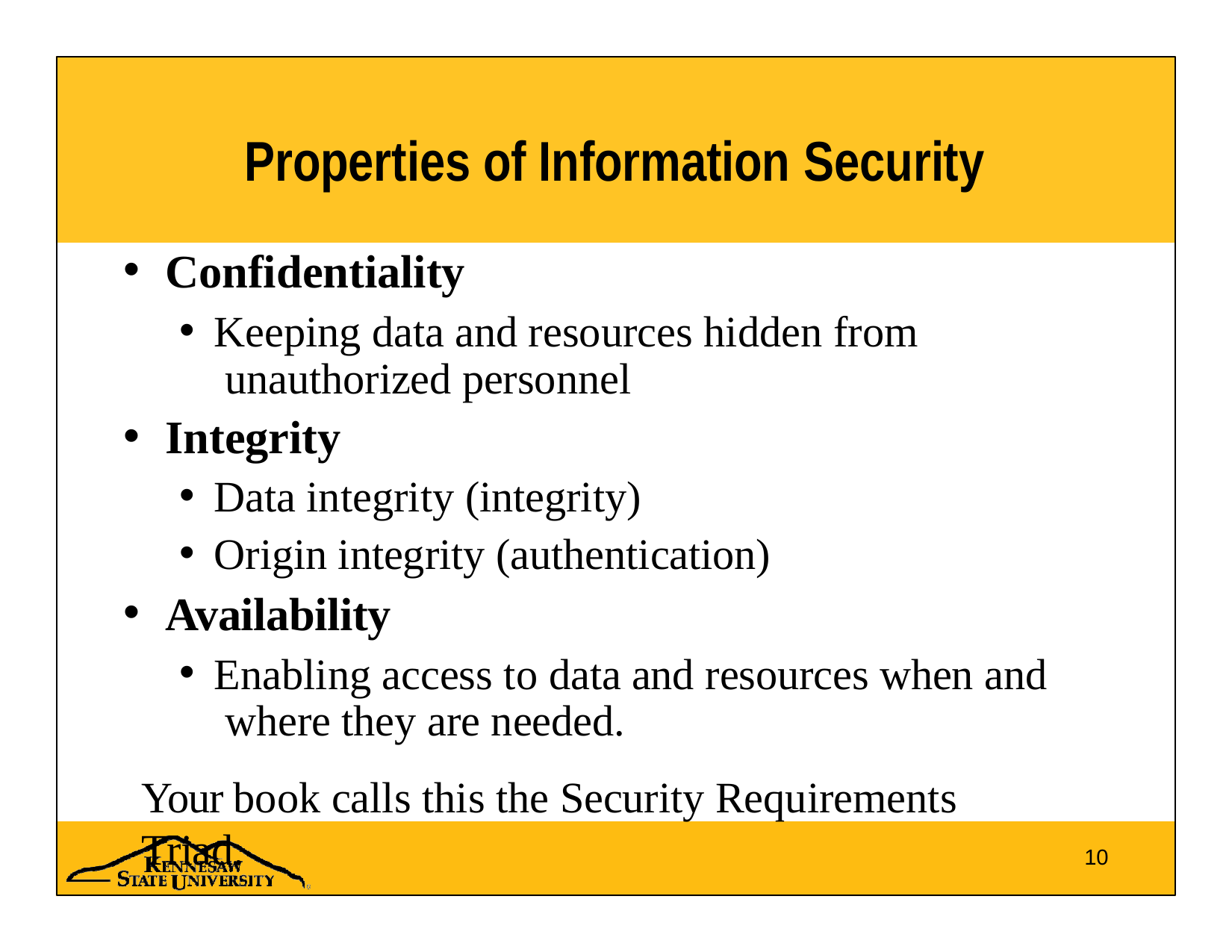

# Properties of Information Security
Confidentiality
Keeping data and resources hidden from  unauthorized personnel
Integrity
Data integrity (integrity)
Origin integrity (authentication)
Availability
Enabling access to data and resources when and  where they are needed.
Your book calls this the Security Requirements Triad.

10